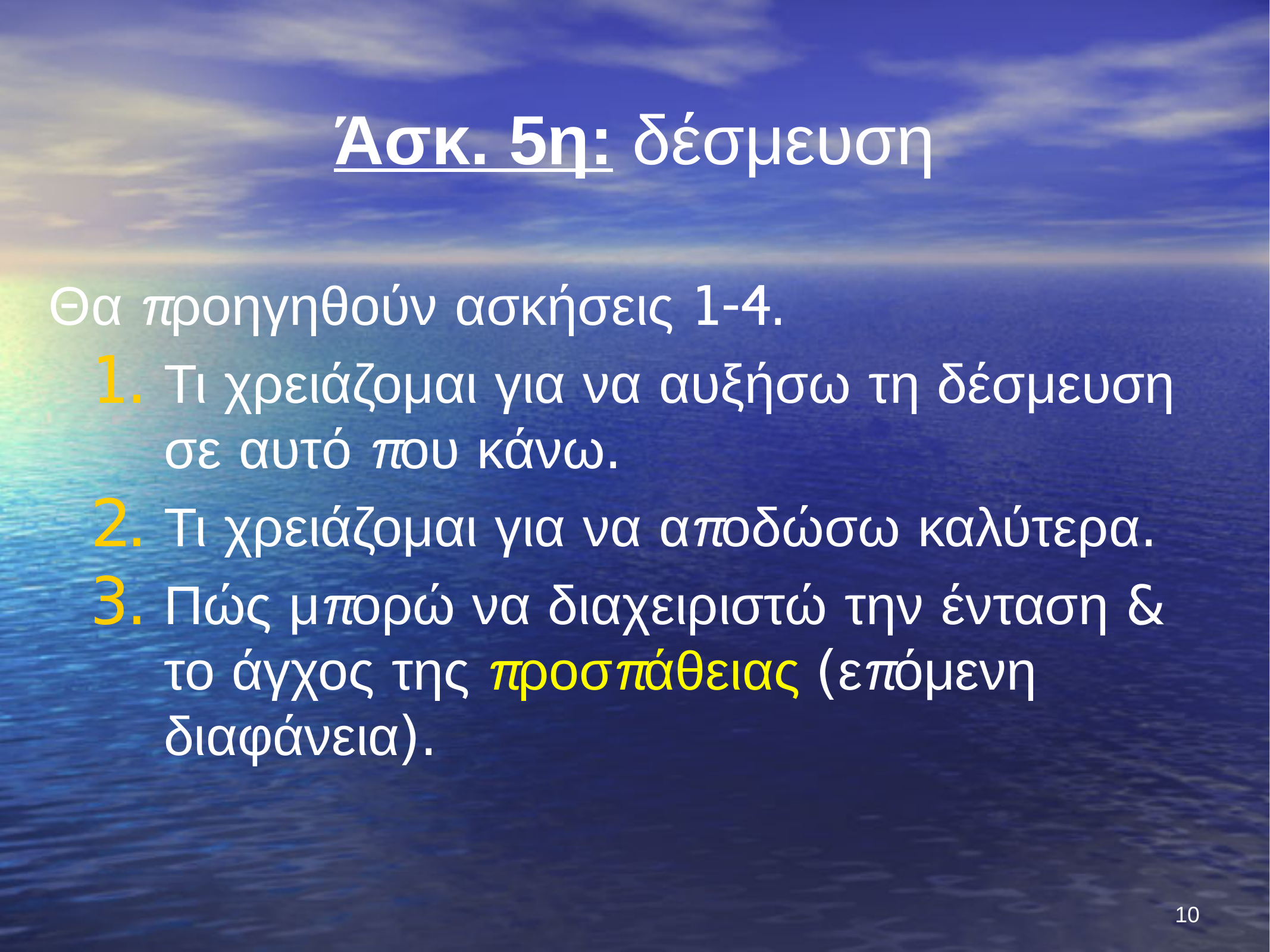

Άσκ. 5η: δέσμευση
Θα προηγηθούν ασκήσεις 1-4.
Τι χρειάζομαι για να αυξήσω τη δέσμευση σε αυτό που κάνω.
Τι χρειάζομαι για να αποδώσω καλύτερα.
Πώς μπορώ να διαχειριστώ την ένταση & το άγχος της προσπάθειας (επόμενη διαφάνεια).
10